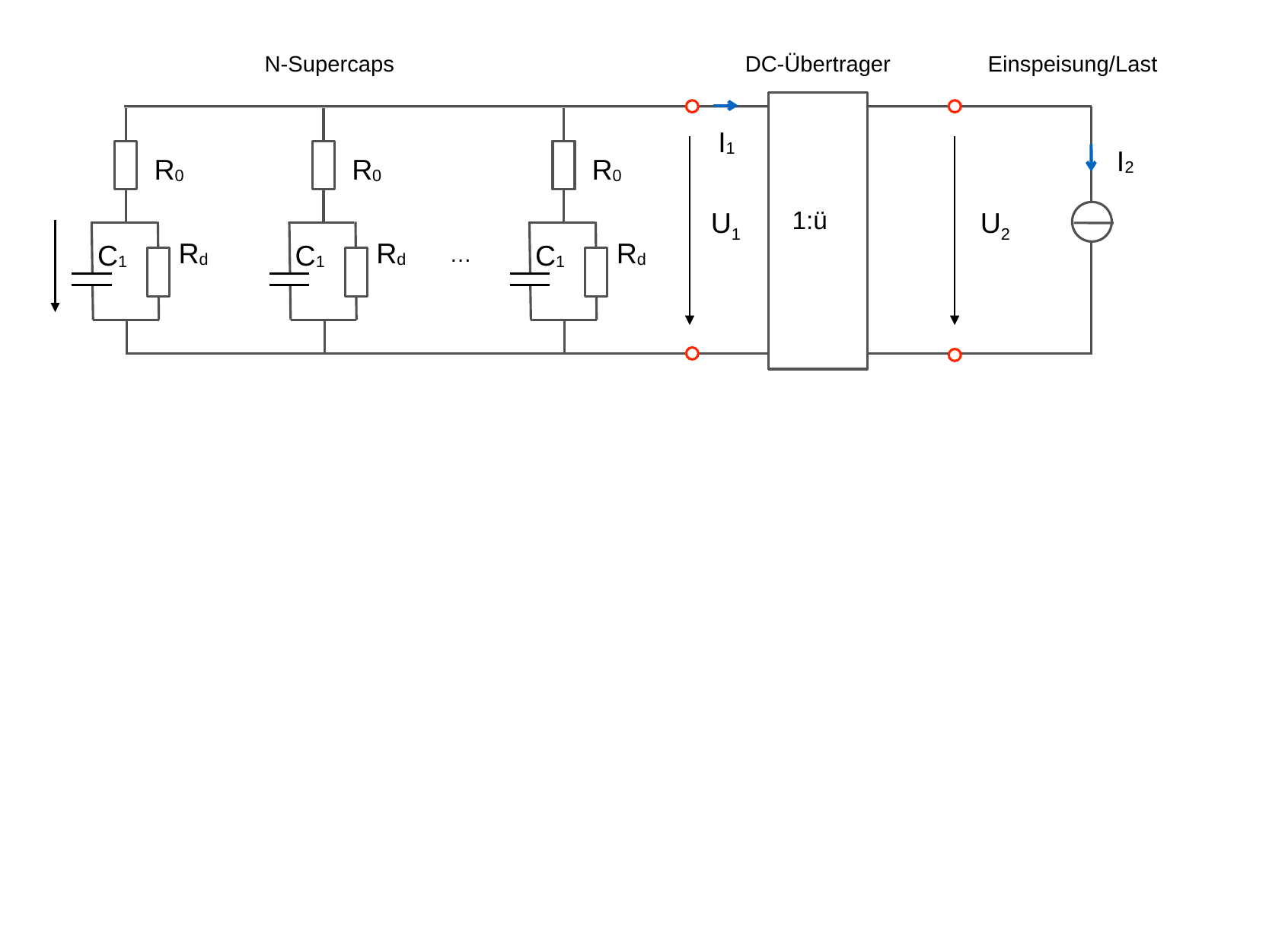

N-Supercaps
DC-Übertrager
Einspeisung/Last

R0

Rd
C1

R0

Rd
C1

R0

Rd
C1

I1

I2

1:ü
U1
U2

…